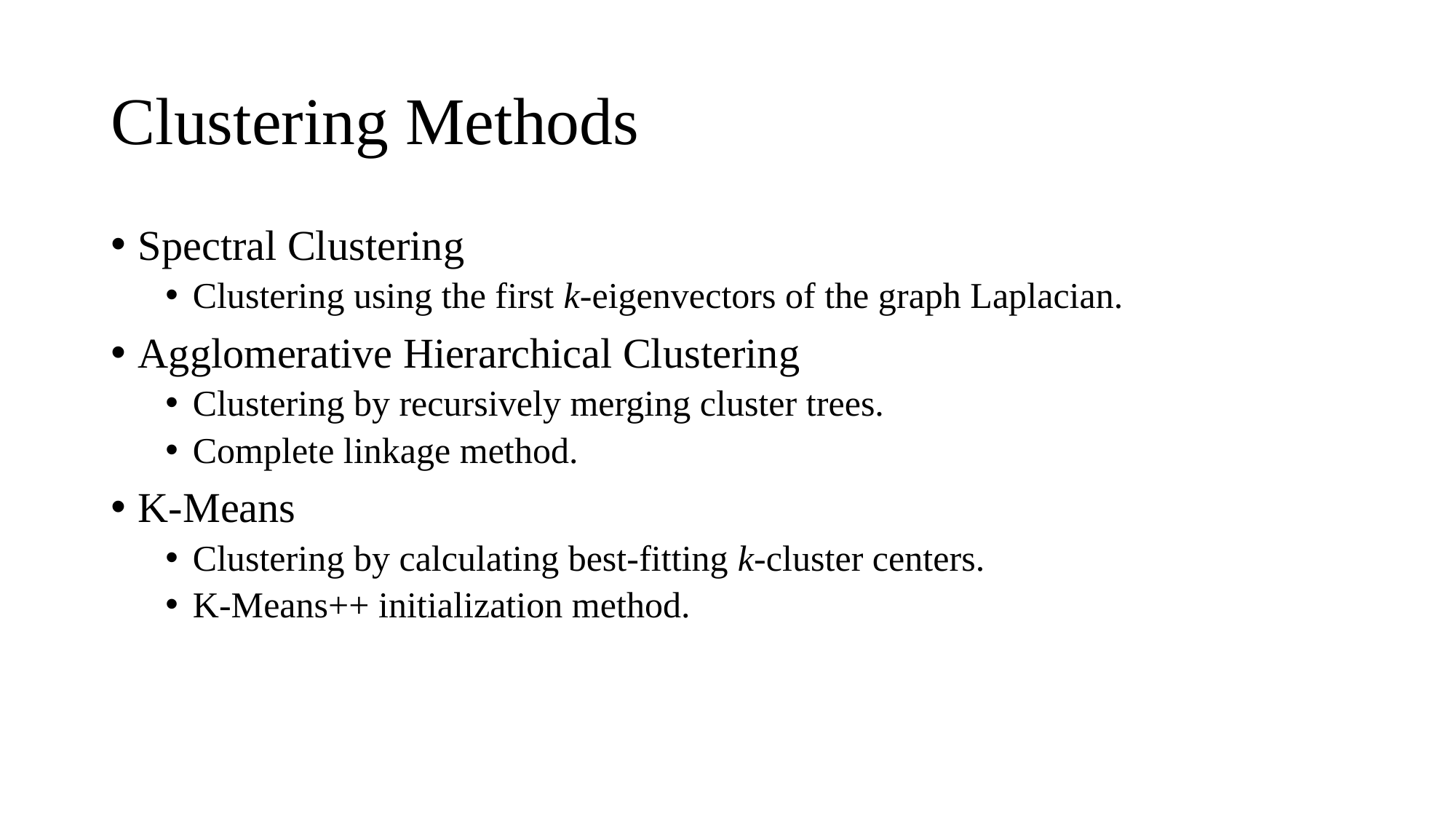

# Clustering Methods
Spectral Clustering
Clustering using the first k-eigenvectors of the graph Laplacian.
Agglomerative Hierarchical Clustering
Clustering by recursively merging cluster trees.
Complete linkage method.
K-Means
Clustering by calculating best-fitting k-cluster centers.
K-Means++ initialization method.